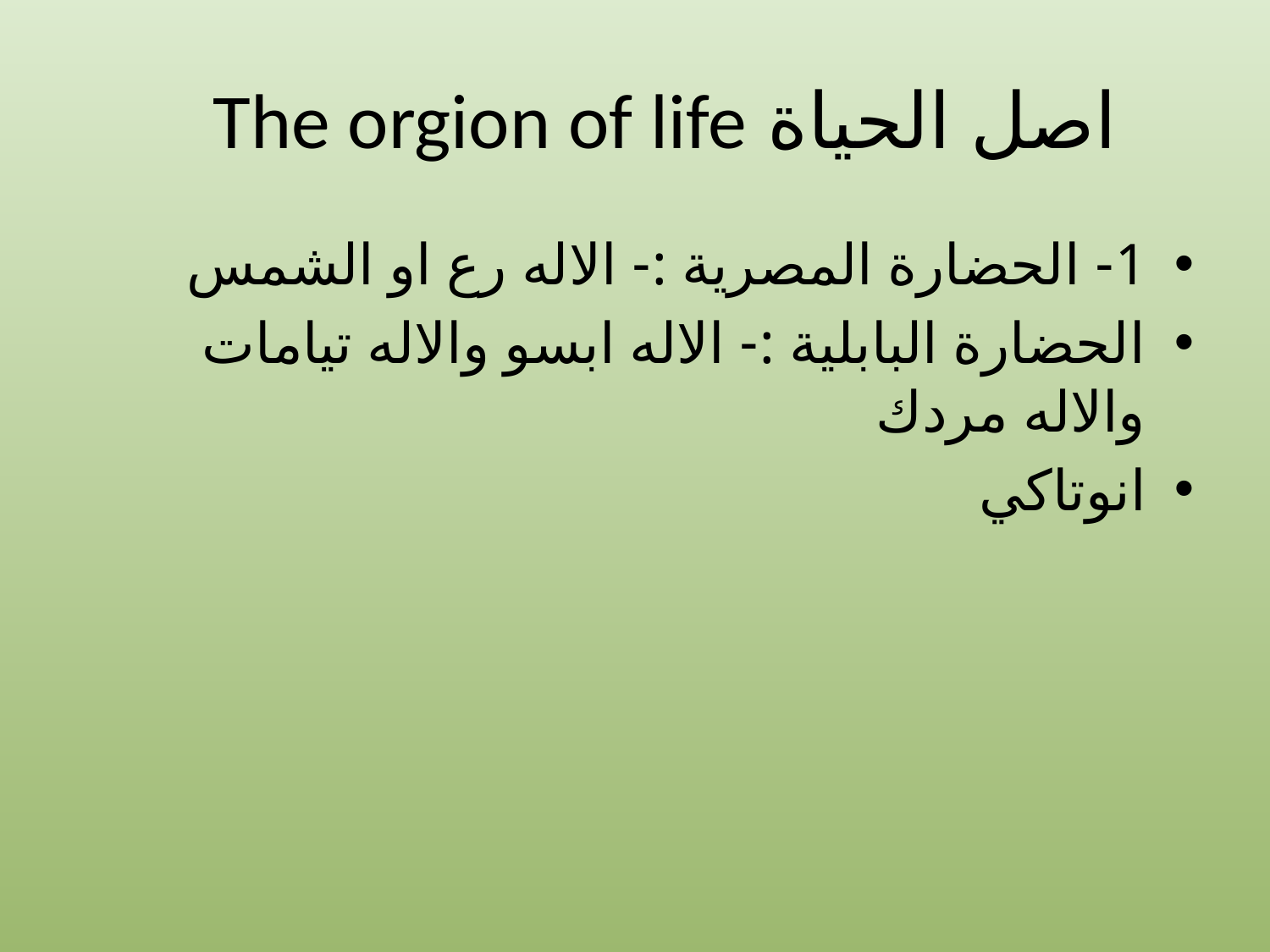

# اصل الحياة The orgion of life
1- الحضارة المصرية :- الاله رع او الشمس
الحضارة البابلية :- الاله ابسو والاله تيامات والاله مردك
انوتاكي